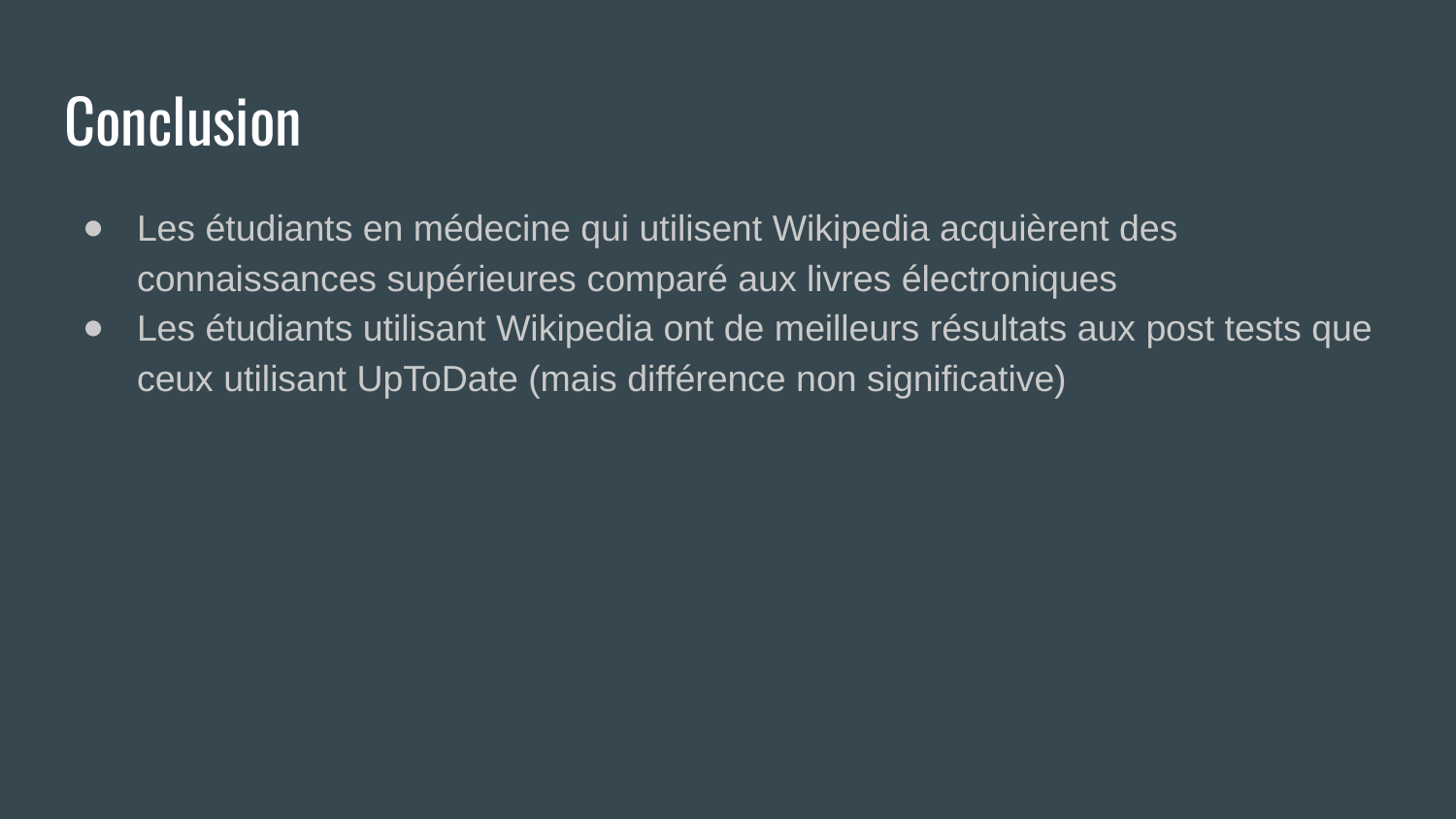

# Conclusion
Les étudiants en médecine qui utilisent Wikipedia acquièrent des connaissances supérieures comparé aux livres électroniques
Les étudiants utilisant Wikipedia ont de meilleurs résultats aux post tests que ceux utilisant UpToDate (mais différence non significative)